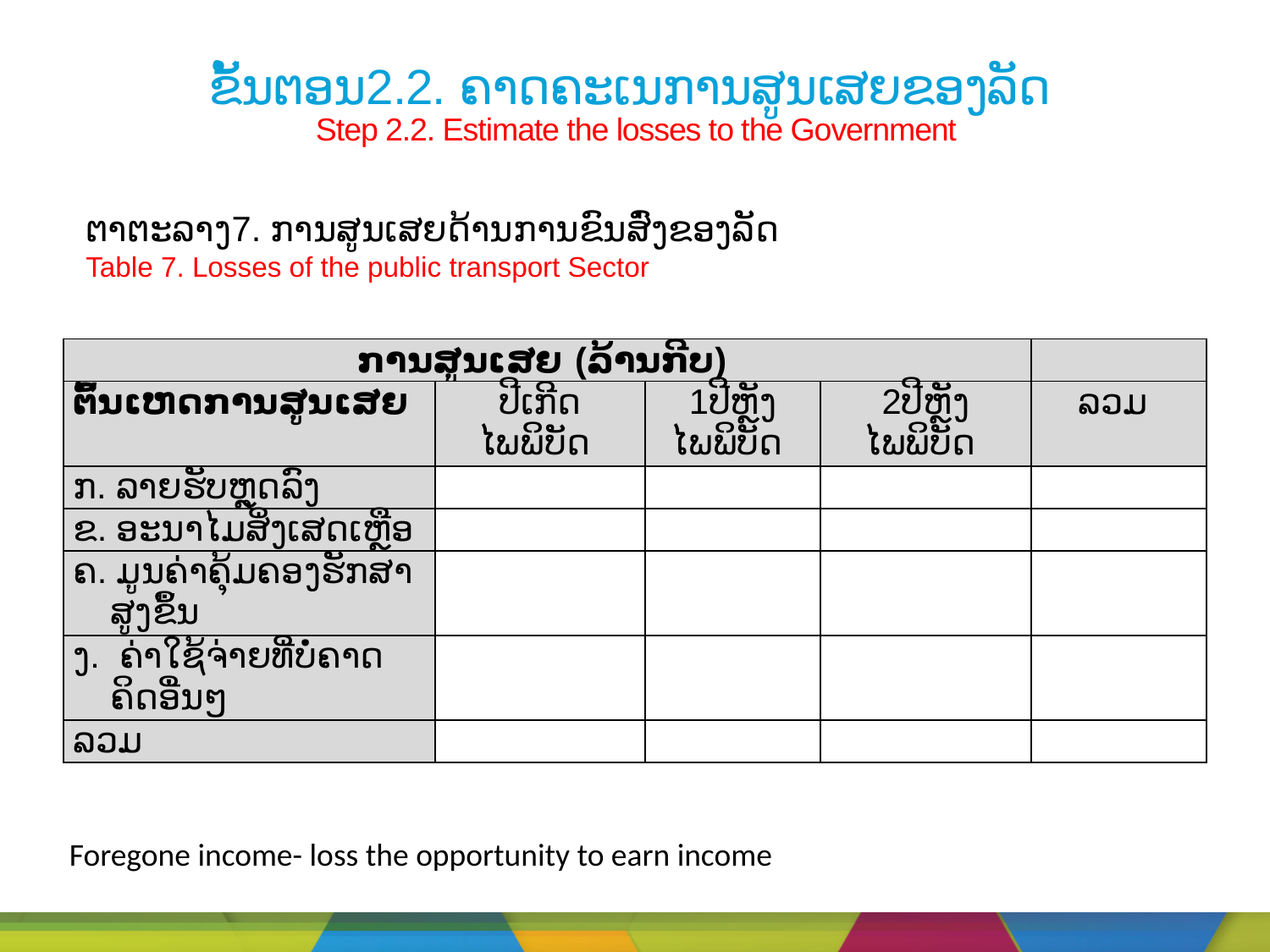

ຂັ້ນຕອນ2.2. ຄາດຄະເນການສູນເສຍຂອງລັດ
Step 2.2. Estimate the losses to the Government
# ຕາຕະລາງ7. ການສູນເສຍດ້ານການຂົນສົ່ງຂອງລັດ Table 7. Losses of the public transport Sector
| ການສູນເສຍ (ລ້ານກີບ) |  |  |  |  |
| --- | --- | --- | --- | --- |
| ຕົ້ນເຫດການສູນເສຍ | ປີເກີດໄພພິບັດ | 1ປີຫຼັງ​ໄພພິບັດ | 2ປີຫຼັງ​ໄພພິບັດ | ລວມ |
| ກ. ລາຍຮັບຫຼຸດ​ລົງ |  |  |  |  |
| ຂ. ອະນາ​ໄມສິ່ງເສດເຫຼືອ |  |  |  |  |
| ຄ. ມູນຄ່າຄຸ້ມ​ຄອງ​ຮັກສາສູງຂຶ້ນ |  |  |  |  |
| ງ. ຄ່າໃຊ້ຈ່າຍທີ່ບໍ່ຄາດຄິດອື່ນໆ |  |  |  |  |
| ລວມ |  |  |  |  |
Foregone income- loss the opportunity to earn income